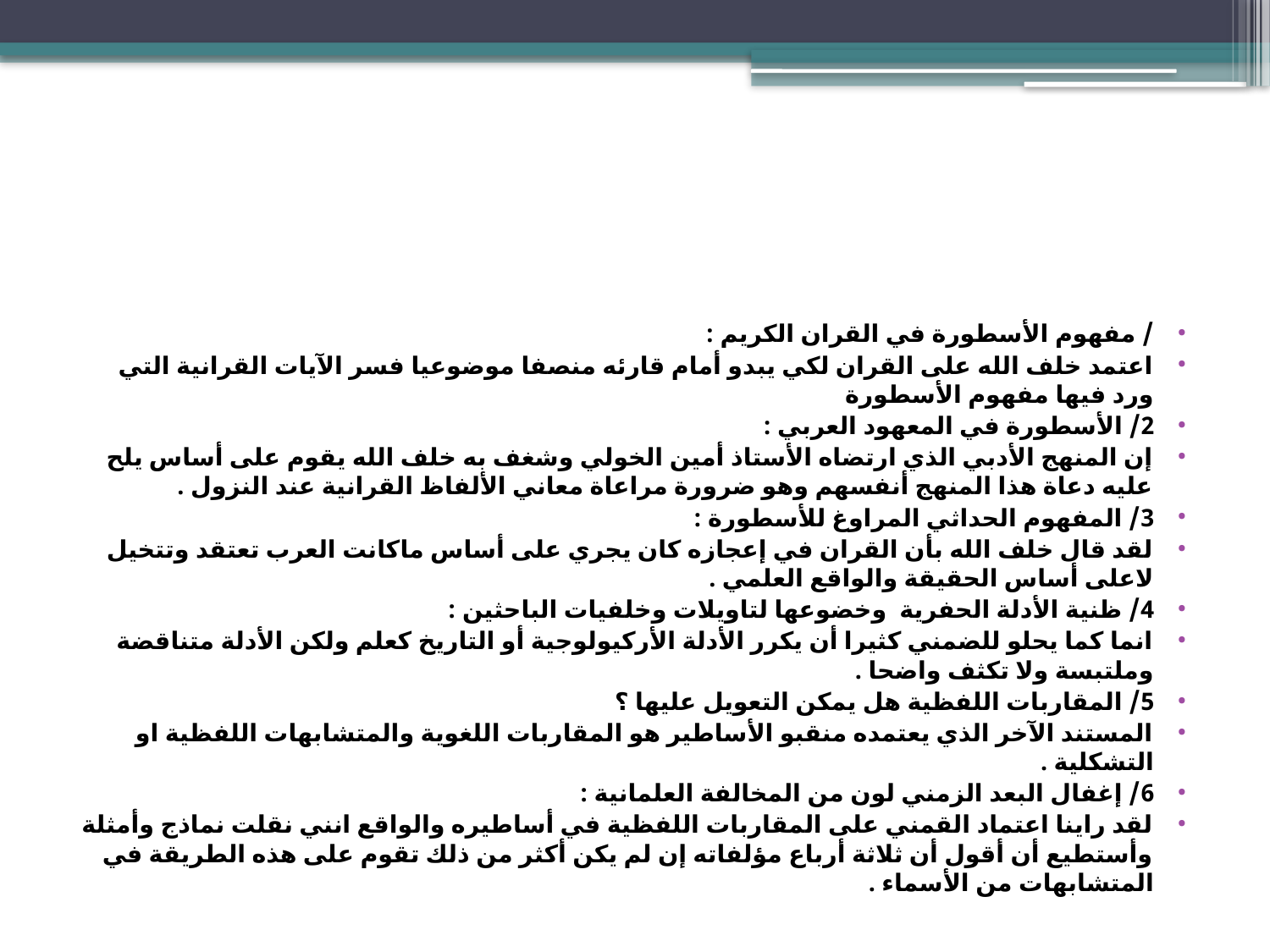

#
/ مفهوم الأسطورة في القران الكريم :
اعتمد خلف الله على القران لكي يبدو أمام قارئه منصفا موضوعيا فسر الآيات القرانية التي ورد فيها مفهوم الأسطورة
2/ الأسطورة في المعهود العربي :
إن المنهج الأدبي الذي ارتضاه الأستاذ أمين الخولي وشغف به خلف الله يقوم على أساس يلح عليه دعاة هذا المنهج أنفسهم وهو ضرورة مراعاة معاني الألفاظ القرانية عند النزول .
3/ المفهوم الحداثي المراوغ للأسطورة :
لقد قال خلف الله بأن القران في إعجازه كان يجري على أساس ماكانت العرب تعتقد وتتخيل لاعلى أساس الحقيقة والواقع العلمي .
4/ ظنية الأدلة الحفرية  وخضوعها لتاويلات وخلفيات الباحثين :
انما كما يحلو للضمني كثيرا أن يكرر الأدلة الأركيولوجية أو التاريخ كعلم ولكن الأدلة متناقضة وملتبسة ولا تكثف واضحا .
5/ المقاربات اللفظية هل يمكن التعويل عليها ؟
المستند الآخر الذي يعتمده منقبو الأساطير هو المقاربات اللغوية والمتشابهات اللفظية او التشكلية .
6/ إغفال البعد الزمني لون من المخالفة العلمانية :
لقد راينا اعتماد القمني على المقاربات اللفظية في أساطيره والواقع انني نقلت نماذج وأمثلة وأستطيع أن أقول أن ثلاثة أرباع مؤلفاته إن لم يكن أكثر من ذلك تقوم على هذه الطريقة في المتشابهات من الأسماء .